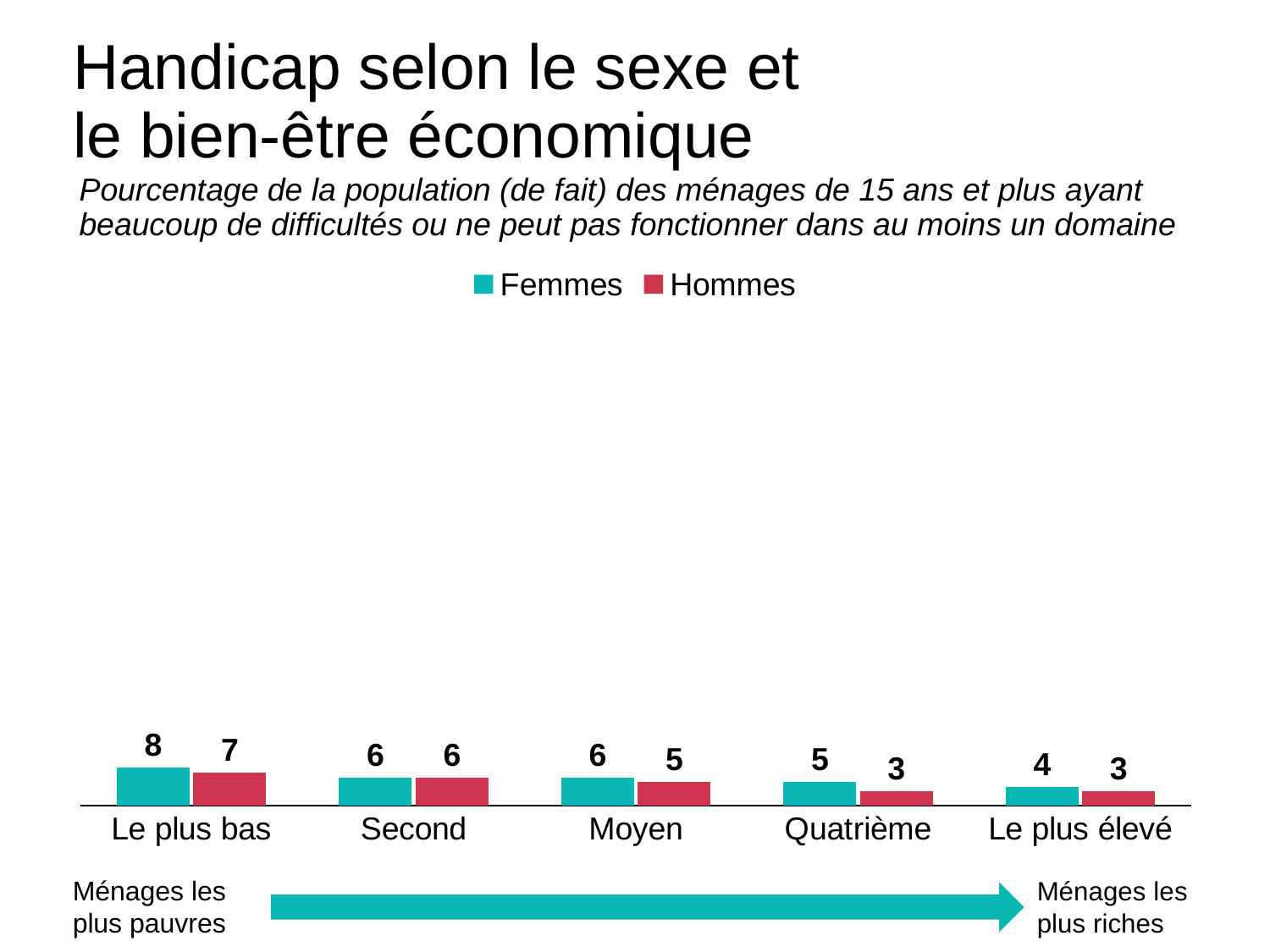

# Handicap selon le sexe et le bien-être économique
Pourcentage de la population (de fait) des ménages de 15 ans et plus ayant beaucoup de difficultés ou ne peut pas fonctionner dans au moins un domaine

### Chart

| Category | Femmes | Hommes |
|---|---|---|
| Le plus bas | 8.0 | 7.0 |
| Second | 6.0 | 6.0 |
| Moyen | 6.0 | 5.0 |
| Quatrième | 5.0 | 3.0 |
| Le plus élevé | 4.0 | 3.0 |
Ménages les
plus pauvres
Ménages les plus riches